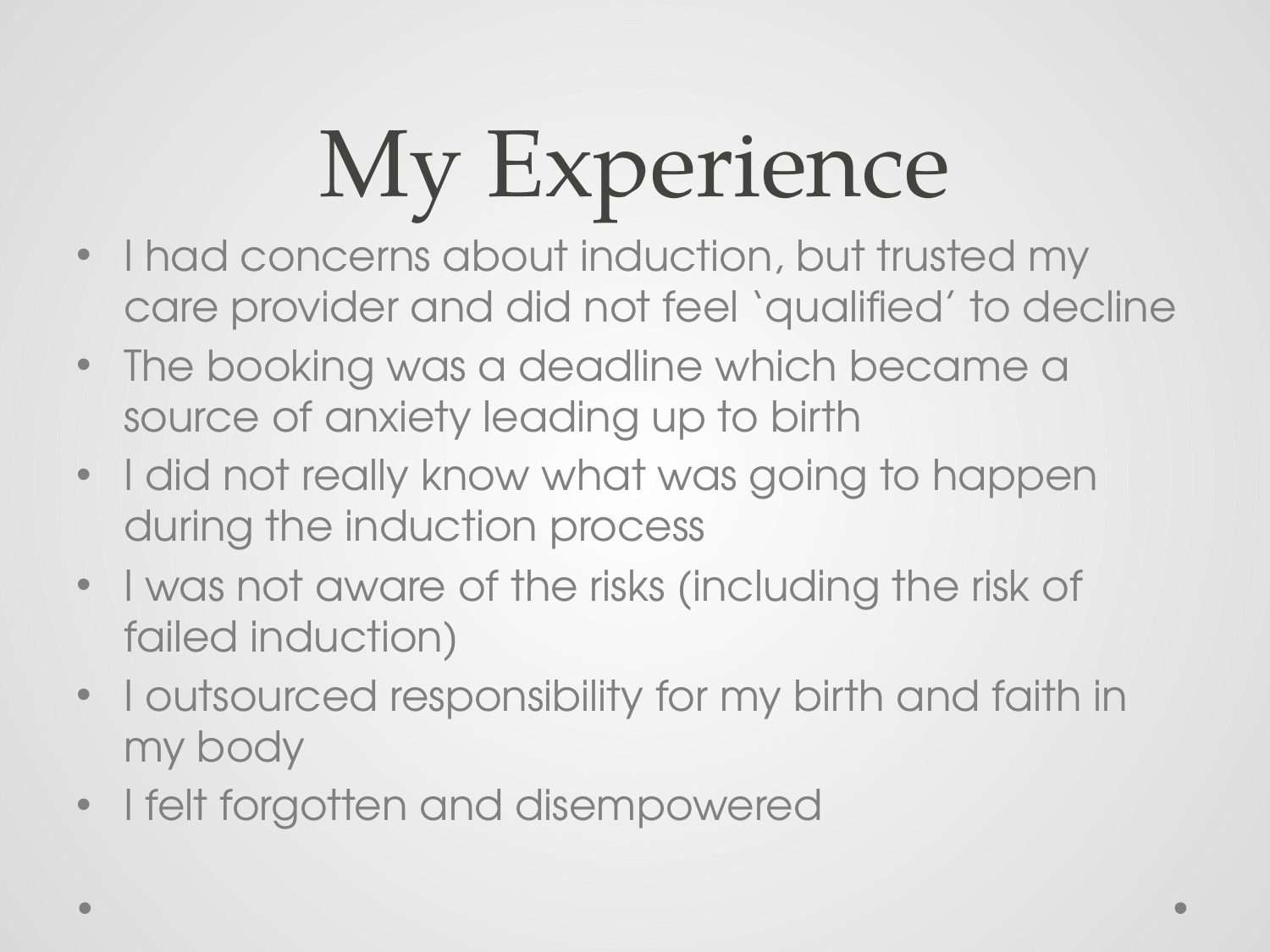

# My Experience
I had concerns about induction, but trusted my care provider and did not feel ‘qualified’ to decline
The booking was a deadline which became a source of anxiety leading up to birth
I did not really know what was going to happen during the induction process
I was not aware of the risks (including the risk of failed induction)
I outsourced responsibility for my birth and faith in my body
I felt forgotten and disempowered